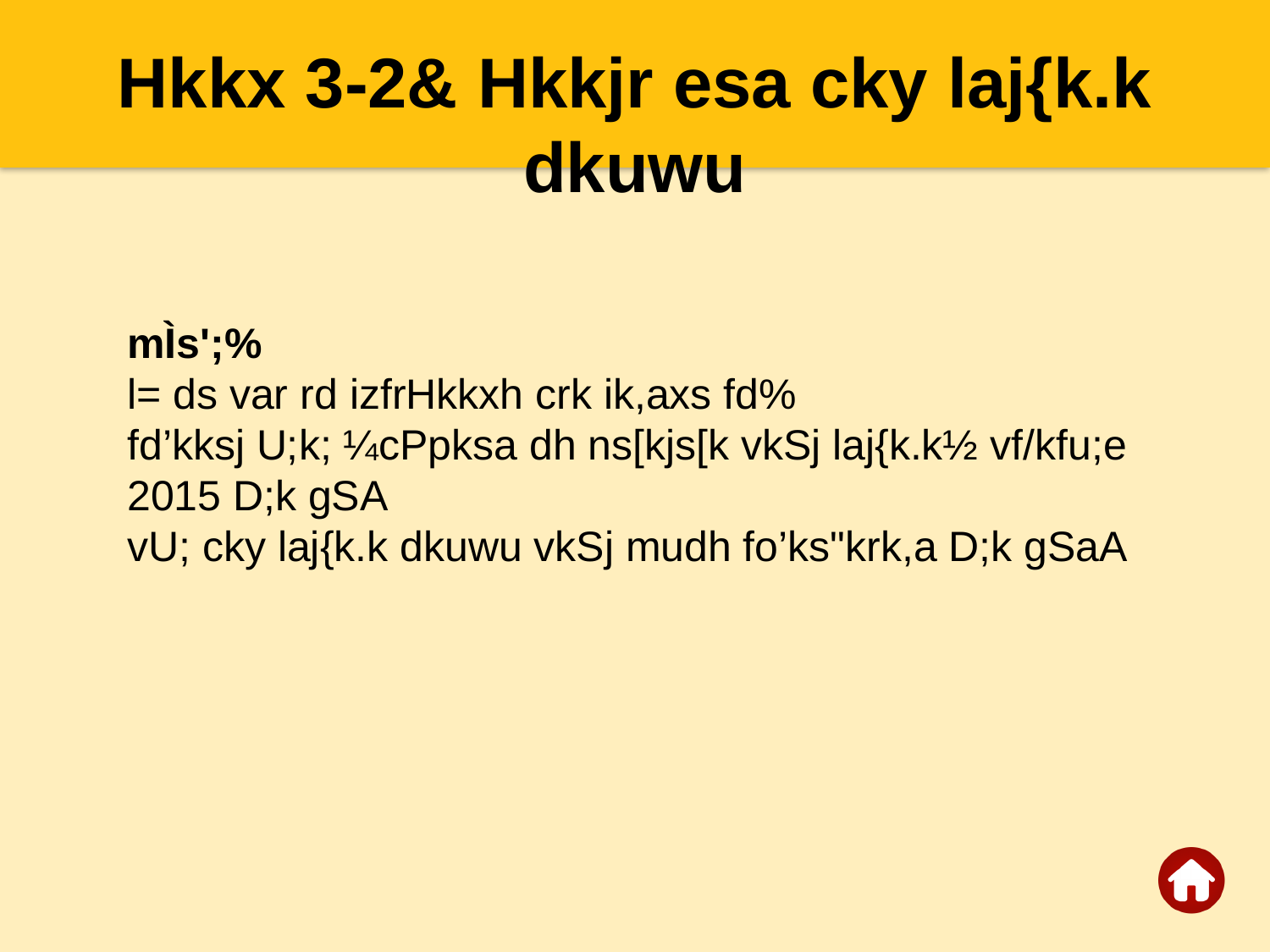

Hkkx 3-2& Hkkjr esa cky laj{k.k dkuwu
mÌs';%
l= ds var rd izfrHkkxh crk ik,axs fd%
fd’kksj U;k; ¼cPpksa dh ns[kjs[k vkSj laj{k.k½ vf/kfu;e 2015 D;k gSA
vU; cky laj{k.k dkuwu vkSj mudh fo’ks"krk,a D;k gSaA